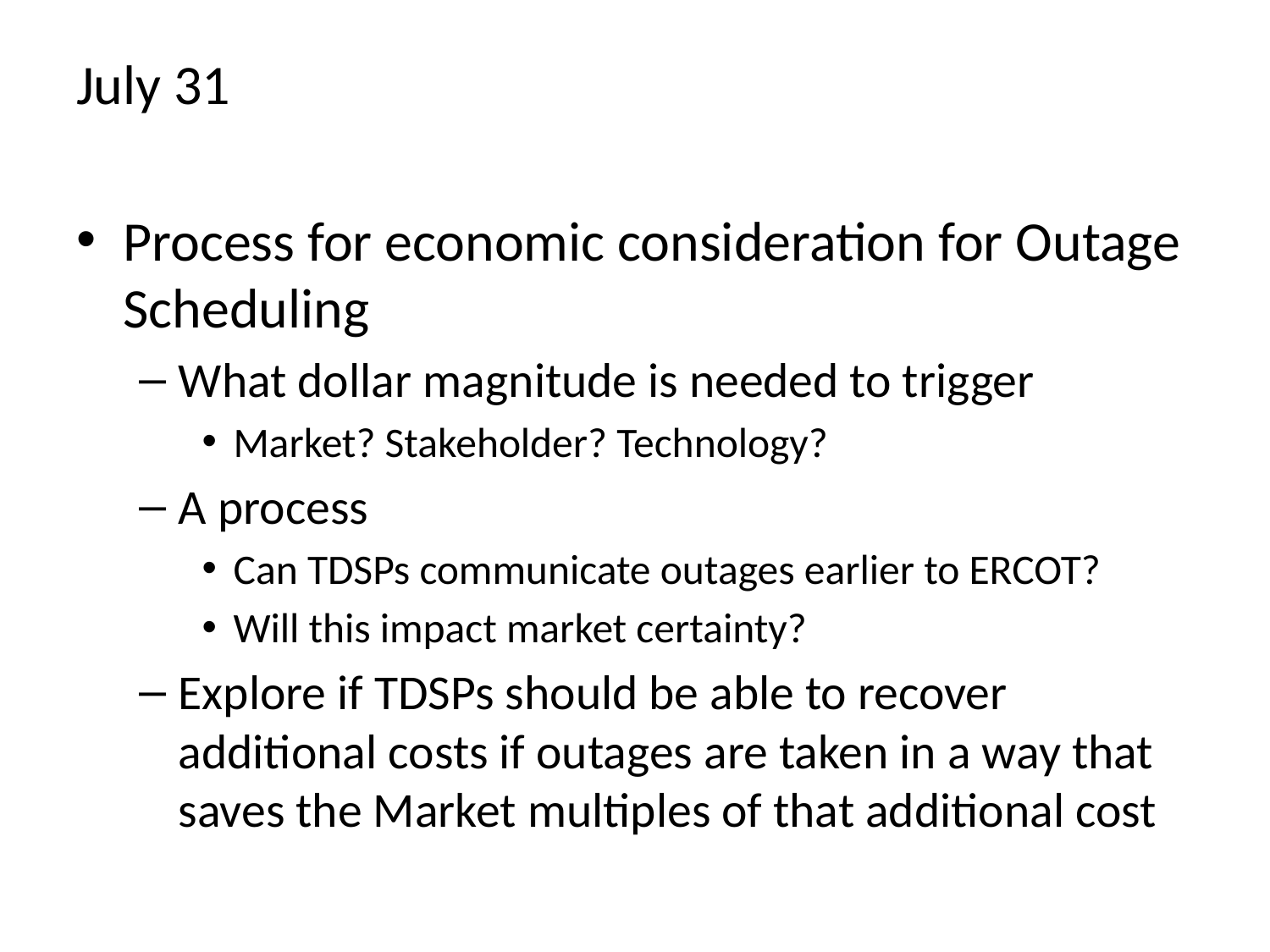

July 31

Process for economic consideration for Outage Scheduling
What dollar magnitude is needed to trigger
Market? Stakeholder? Technology?
A process
Can TDSPs communicate outages earlier to ERCOT?
Will this impact market certainty?
Explore if TDSPs should be able to recover additional costs if outages are taken in a way that saves the Market multiples of that additional cost